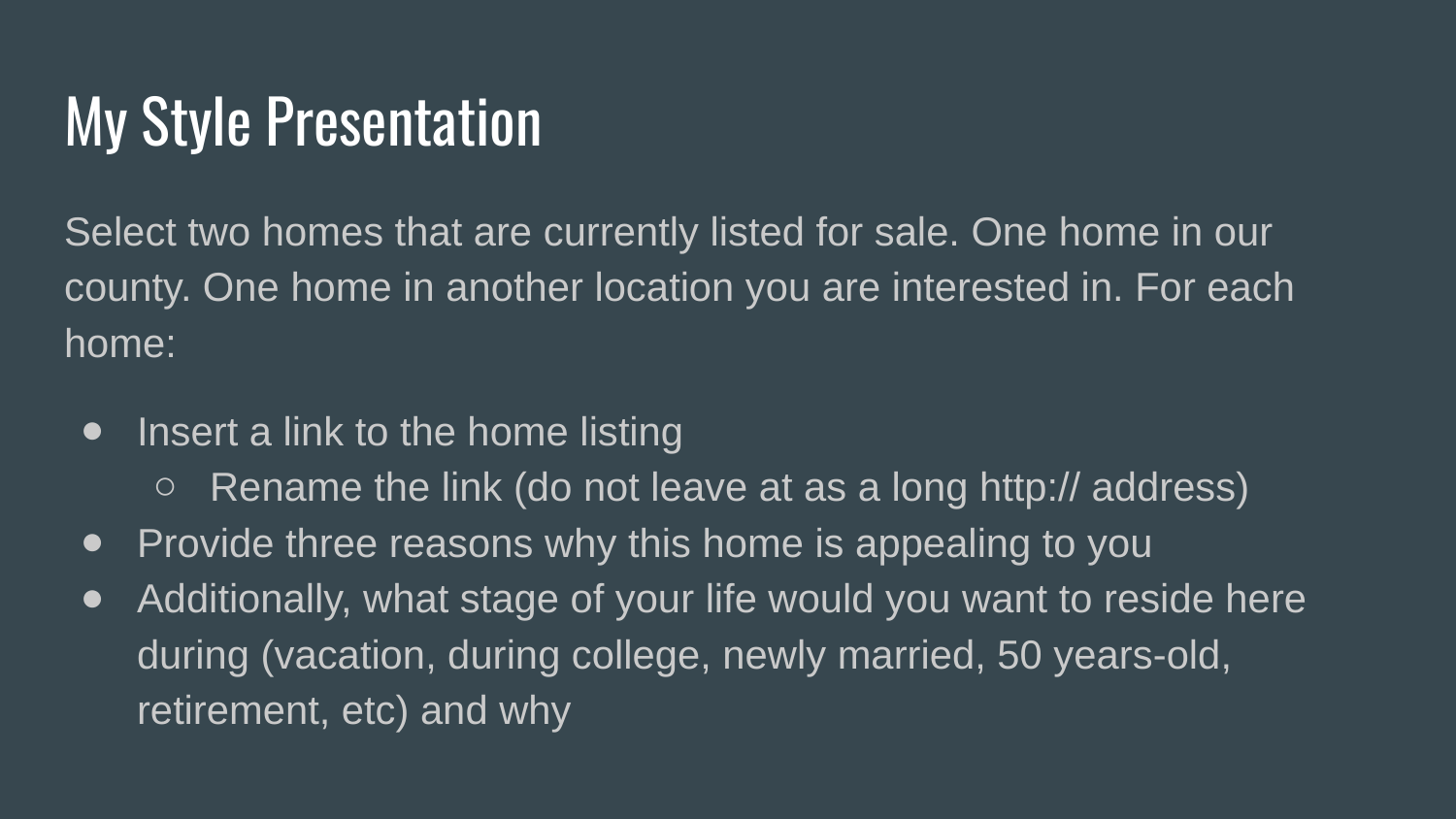

# My Style Presentation
Select two homes that are currently listed for sale. One home in our county. One home in another location you are interested in. For each home:
Insert a link to the home listing
Rename the link (do not leave at as a long http:// address)
Provide three reasons why this home is appealing to you
Additionally, what stage of your life would you want to reside here during (vacation, during college, newly married, 50 years-old, retirement, etc) and why